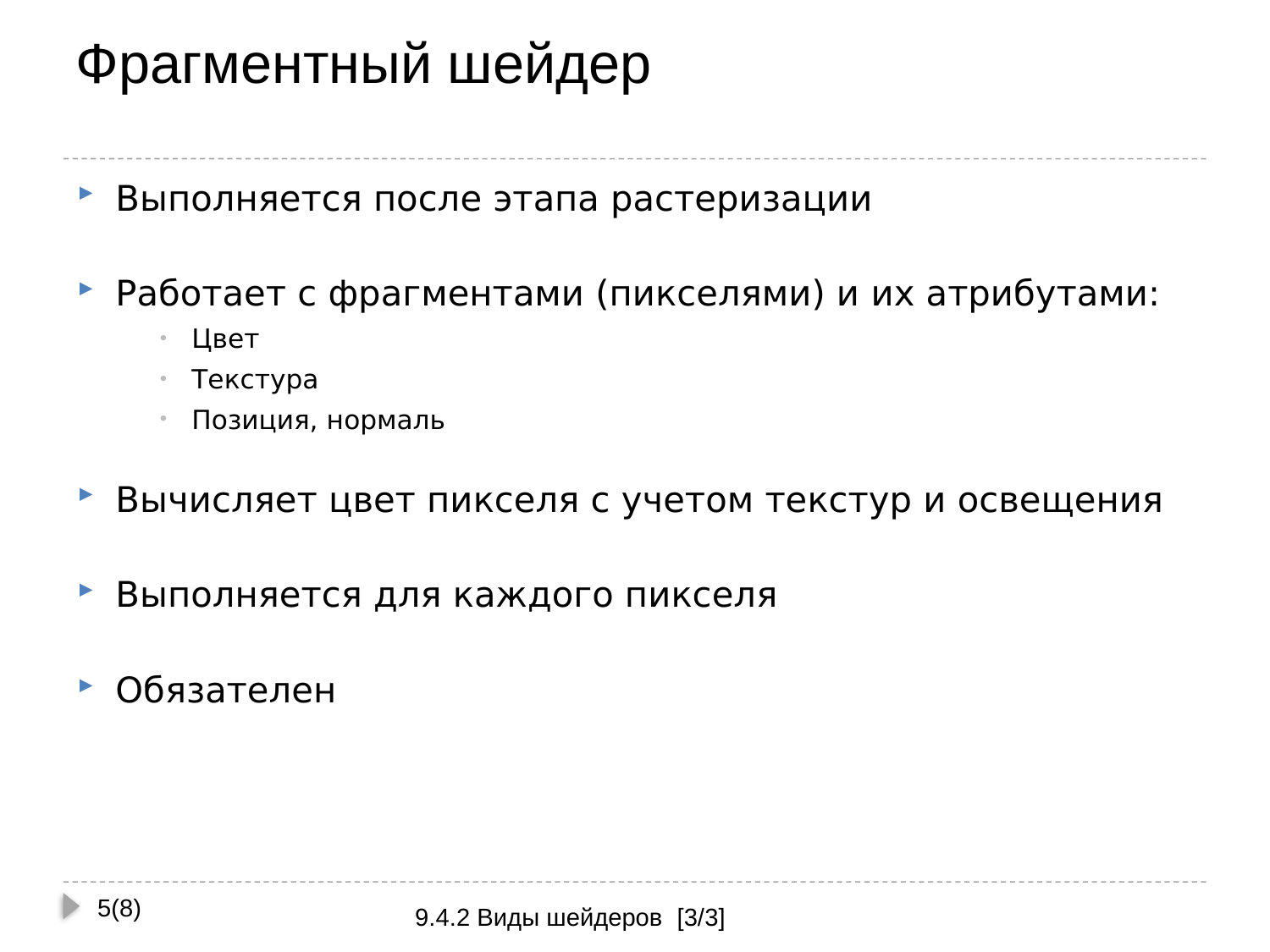

# Фрагментный шейдер
Выполняется после этапа растеризации
Работает с фрагментами (пикселями) и их атрибутами:
Цвет
Текстура
Позиция, нормаль
Вычисляет цвет пикселя с учетом текстур и освещения
Выполняется для каждого пикселя
Обязателен
5(8)
9.4.2 Виды шейдеров  [3/3]